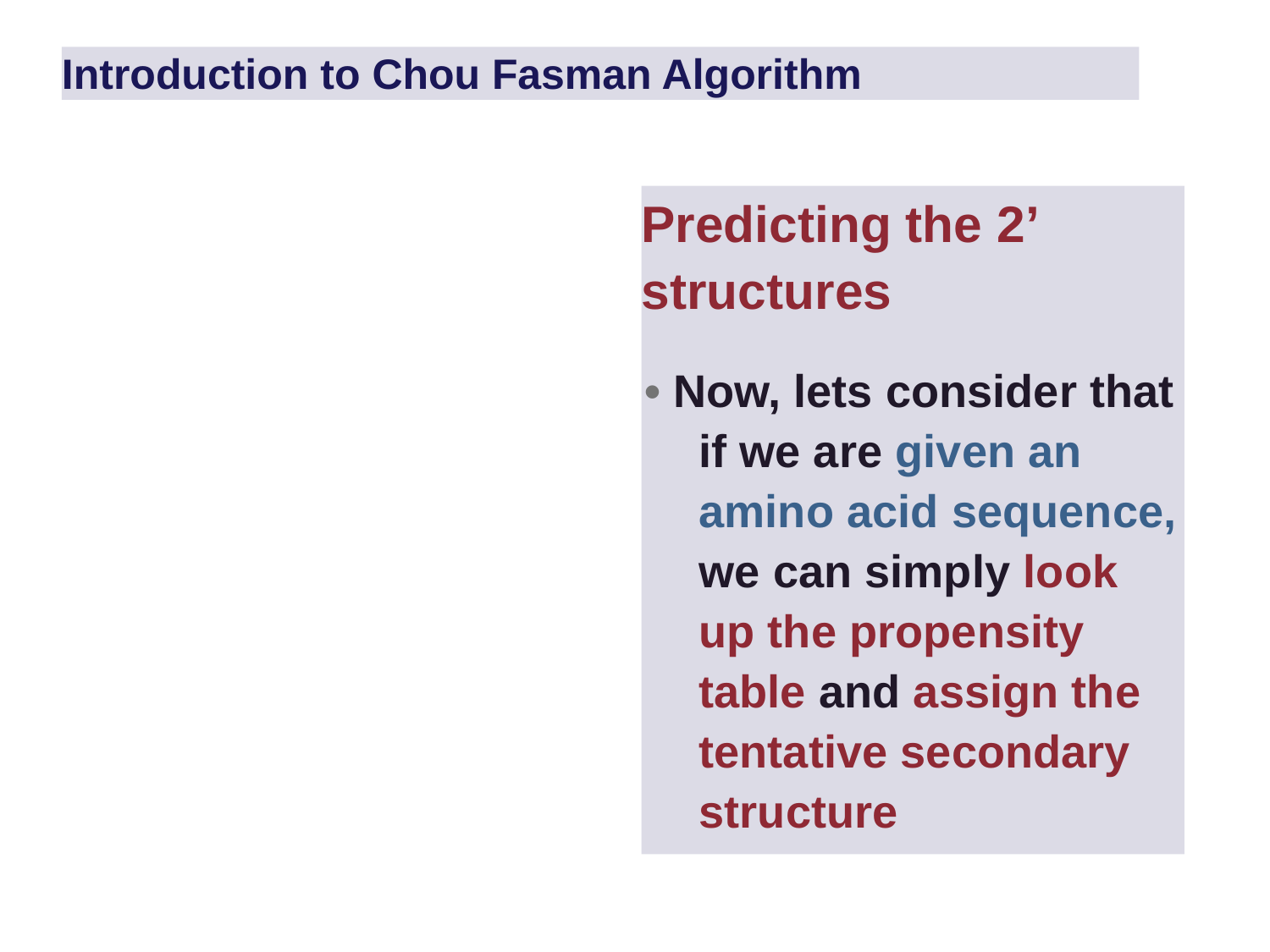

Introduction to Chou Fasman Algorithm
Predicting the 2’ structures
• Now, lets consider that if we are given an amino acid sequence, we can simply look up the propensity table and assign the tentative secondary structure